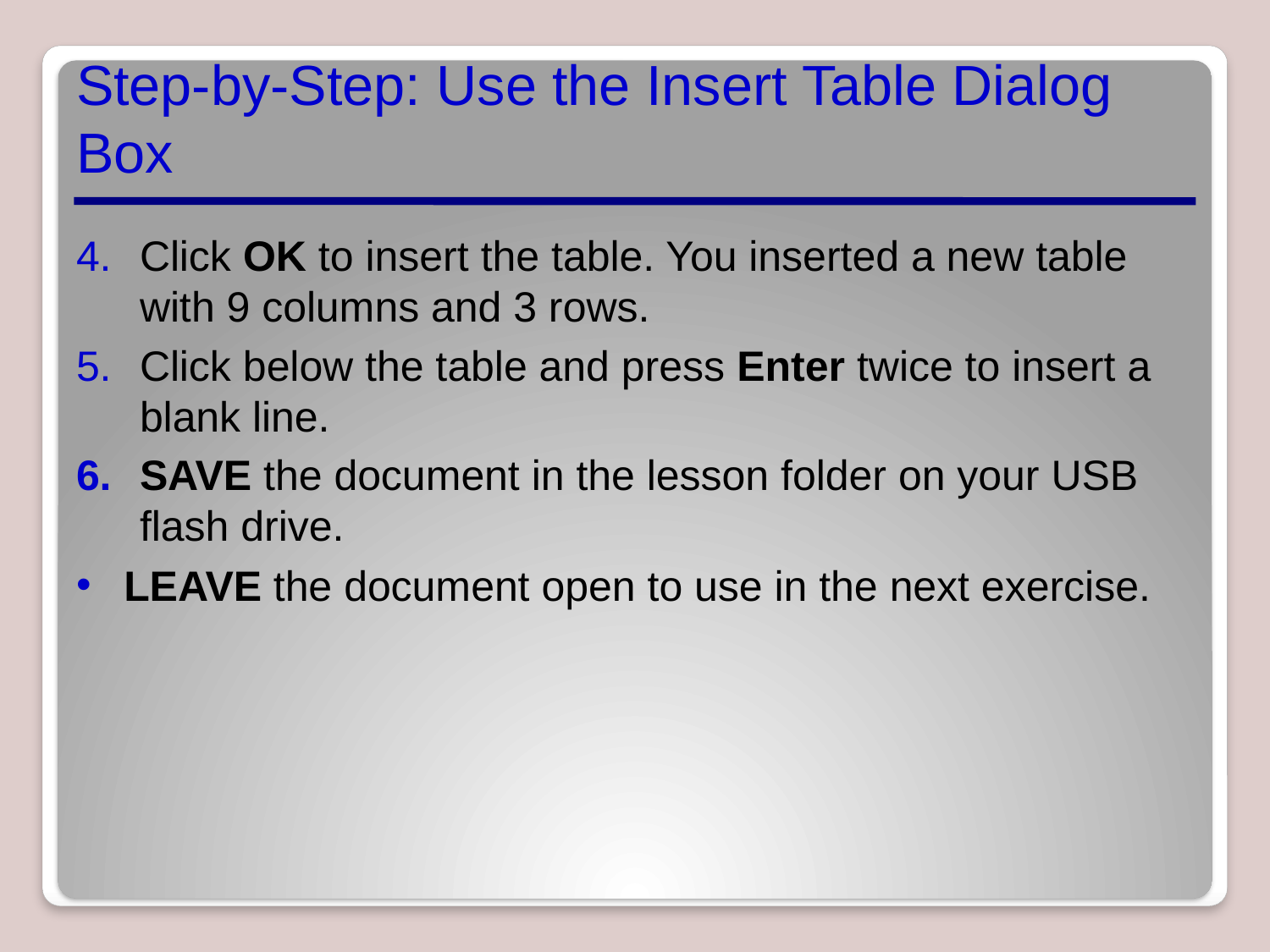

# Step-by-Step: Use the Insert Table Dialog Box
Click OK to insert the table. You inserted a new table with 9 columns and 3 rows.
Click below the table and press Enter twice to insert a blank line.
SAVE the document in the lesson folder on your USB flash drive.
LEAVE the document open to use in the next exercise.